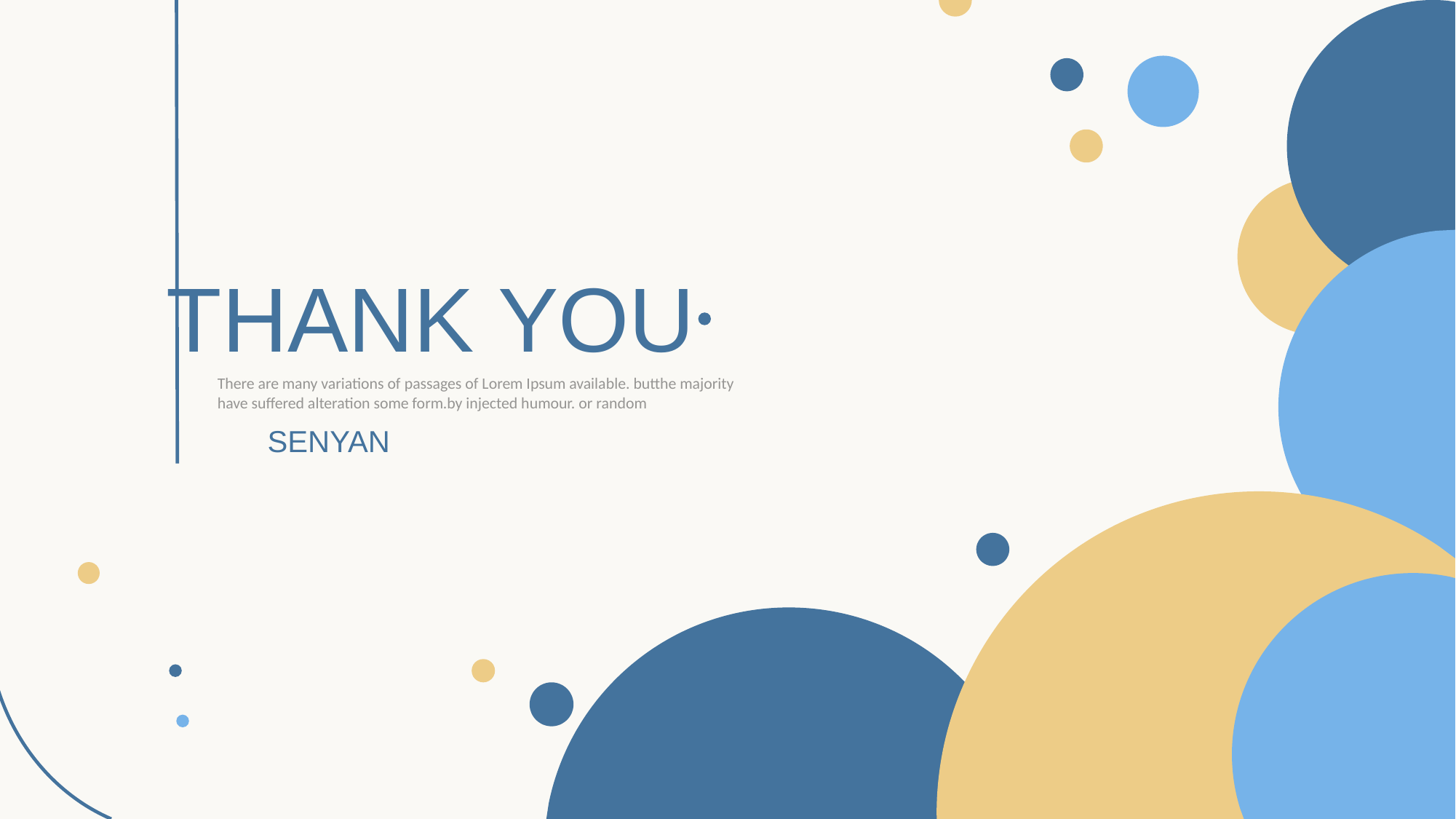

THANK YOU

There are many variations of passages of Lorem Ipsum available. butthe majority have suffered alteration some form.by injected humour. or random

SENYAN